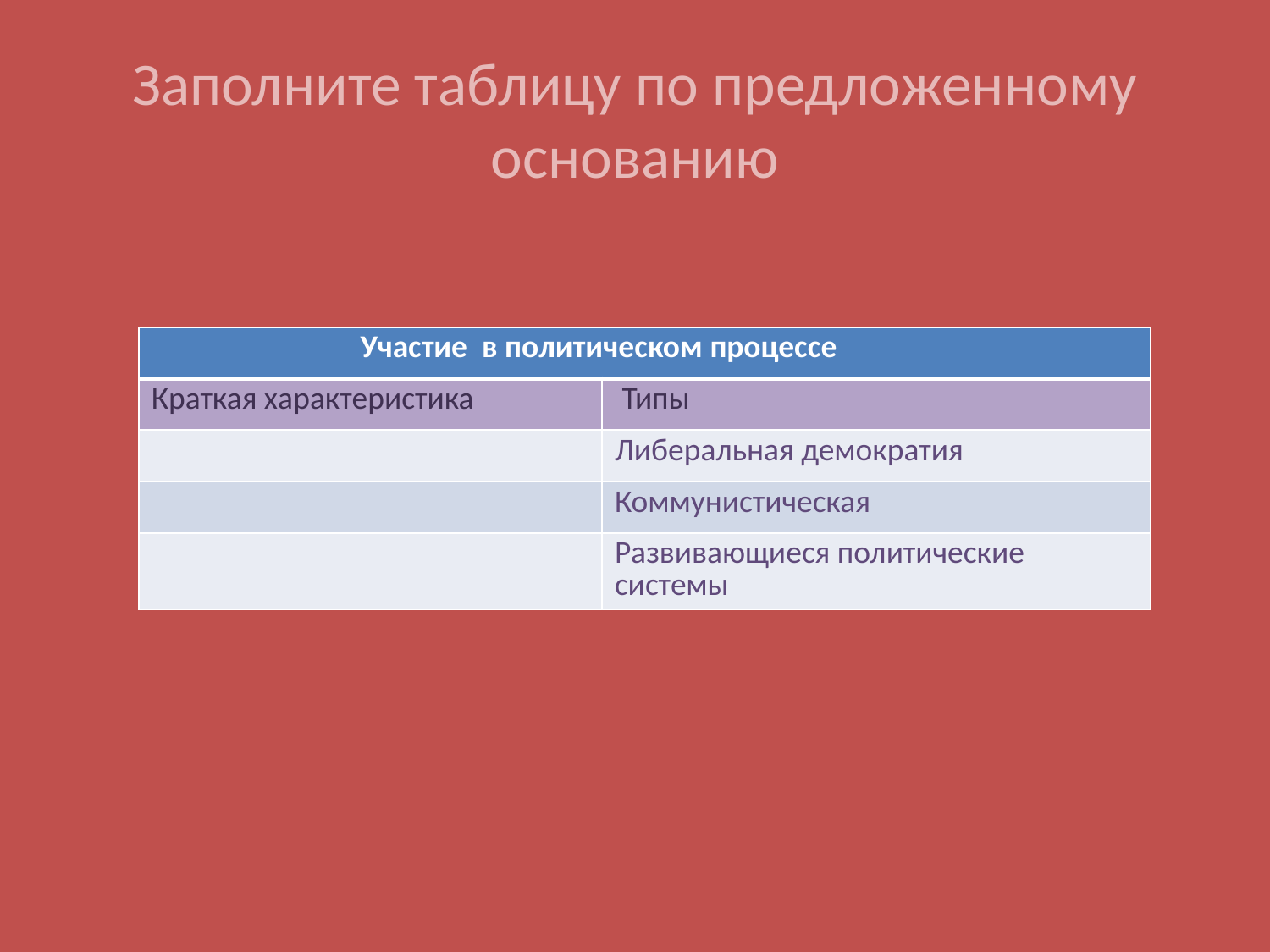

# Заполните таблицу по предложенному основанию
| Участие в политическом процессе |  |
| --- | --- |
| Краткая характеристика | Типы |
|  | Либеральная демократия |
|  | Коммунистическая |
|  | Развивающиеся политические системы |